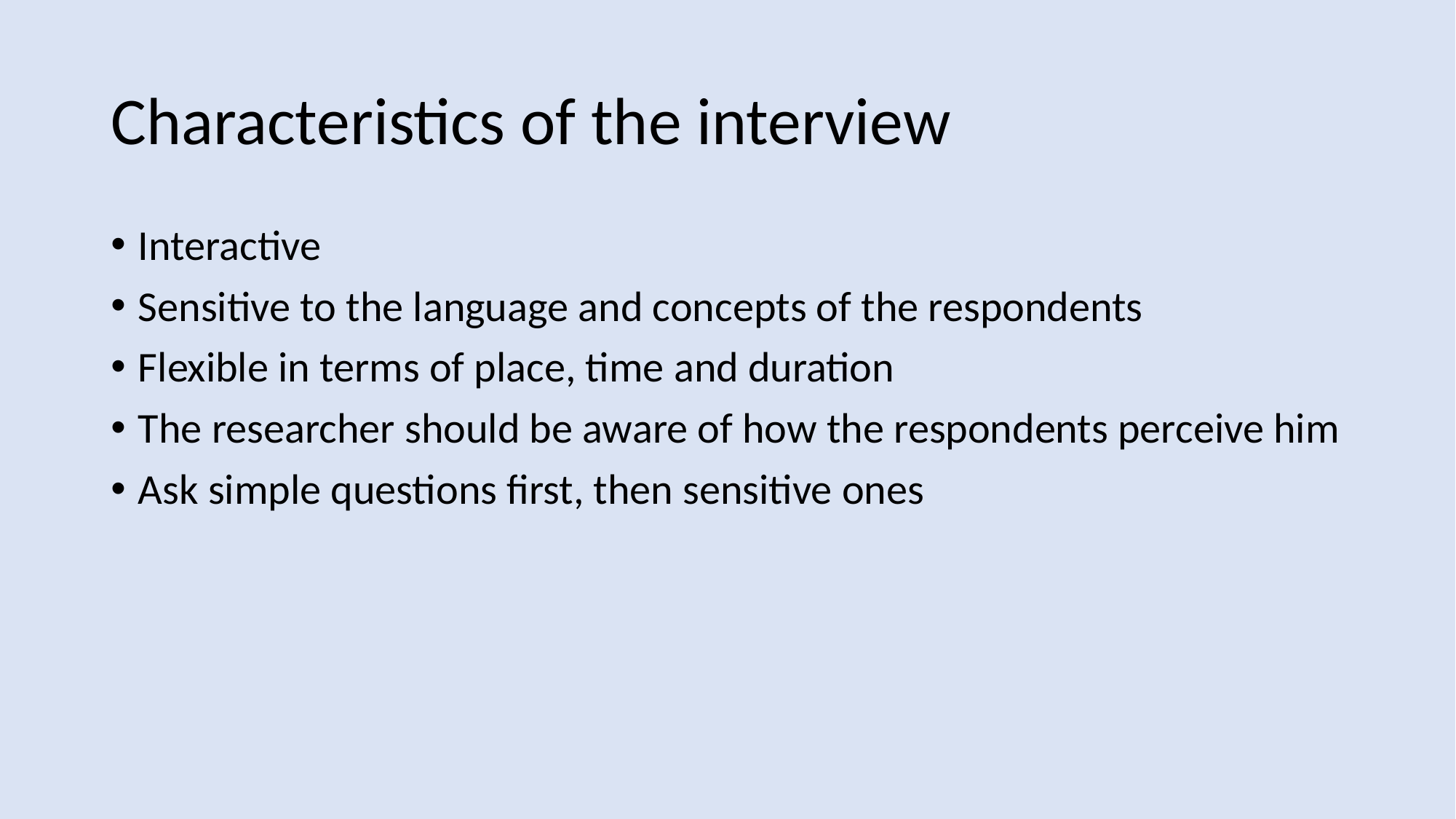

# Characteristics of the interview
Interactive
Sensitive to the language and concepts of the respondents
Flexible in terms of place, time and duration
The researcher should be aware of how the respondents perceive him
Ask simple questions first, then sensitive ones